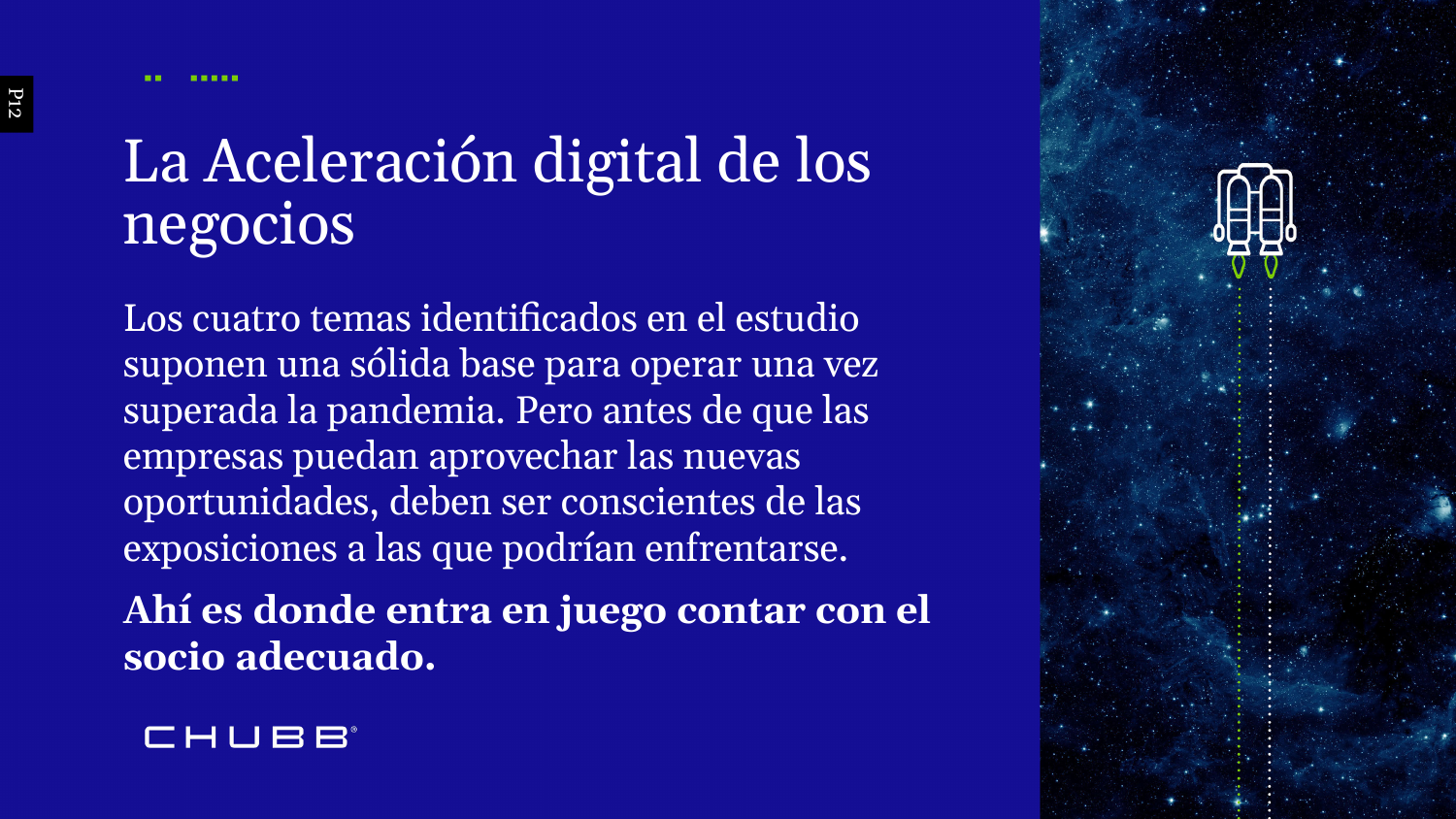

P12
La Aceleración digital de los negocios
Los cuatro temas identificados en el estudio suponen una sólida base para operar una vez superada la pandemia. Pero antes de que las empresas puedan aprovechar las nuevas oportunidades, deben ser conscientes de las exposiciones a las que podrían enfrentarse.
Ahí es donde entra en juego contar con el socio adecuado.